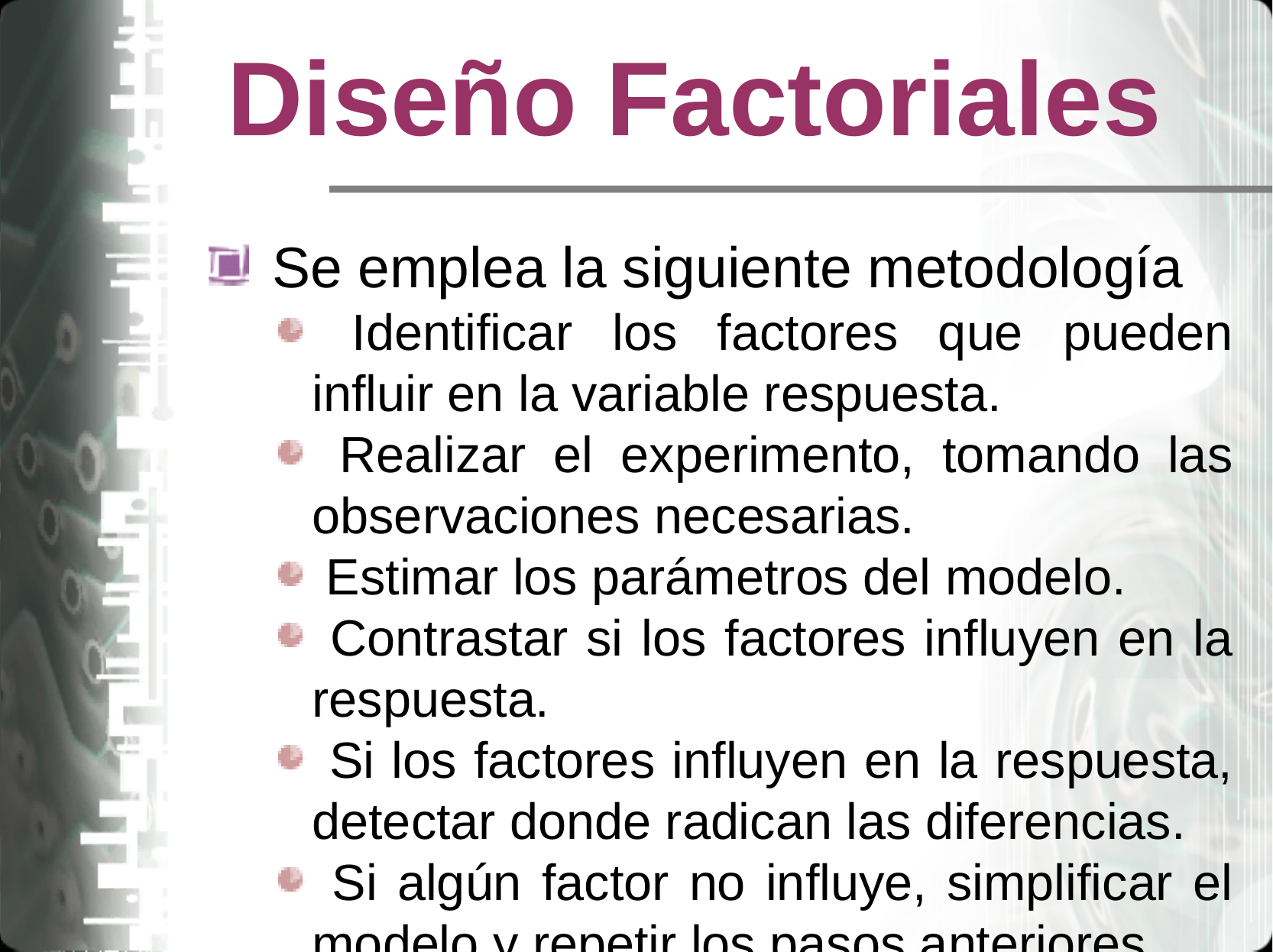

# Diseño Factoriales
 Se emplea la siguiente metodología
 Identificar los factores que pueden influir en la variable respuesta.
 Realizar el experimento, tomando las observaciones necesarias.
 Estimar los parámetros del modelo.
 Contrastar si los factores influyen en la respuesta.
 Si los factores influyen en la respuesta, detectar donde radican las diferencias.
 Si algún factor no influye, simplificar el modelo y repetir los pasos anteriores.
 Realizar la diagnosis del modelo mediante el análisis de los residuos.